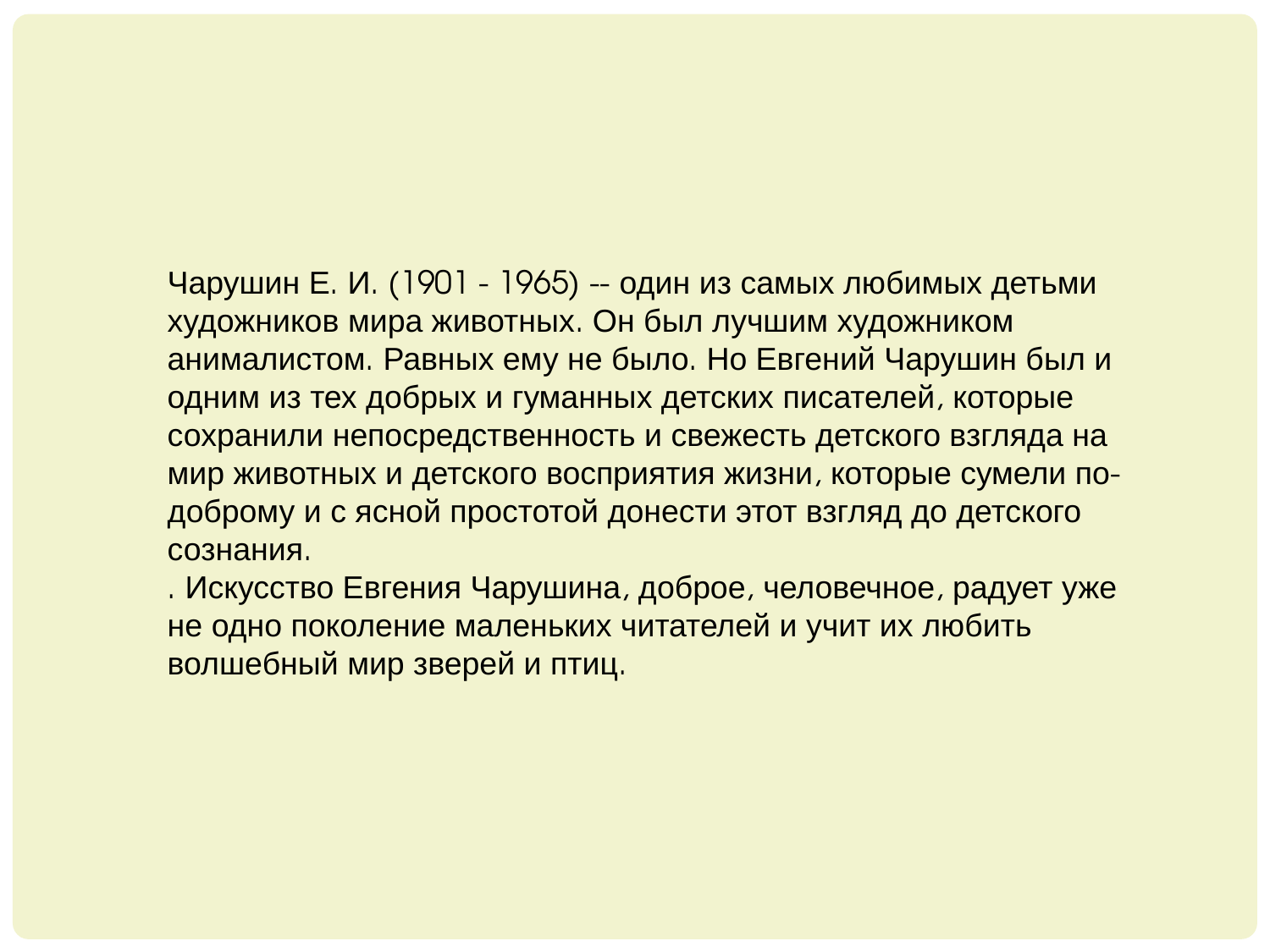

Чарушин Е. И. (1901 - 1965) -- один из самых любимых детьми художников мира животных. Он был лучшим художником анималистом. Равных ему не было. Но Евгений Чарушин был и одним из тех добрых и гуманных детских писателей, которые сохранили непосредственность и свежесть детского взгляда на мир животных и детского восприятия жизни, которые сумели по-доброму и с ясной простотой донести этот взгляд до детского сознания.
. Искусство Евгения Чарушина, доброе, человечное, радует уже не одно поколение маленьких читателей и учит их любить волшебный мир зверей и птиц.